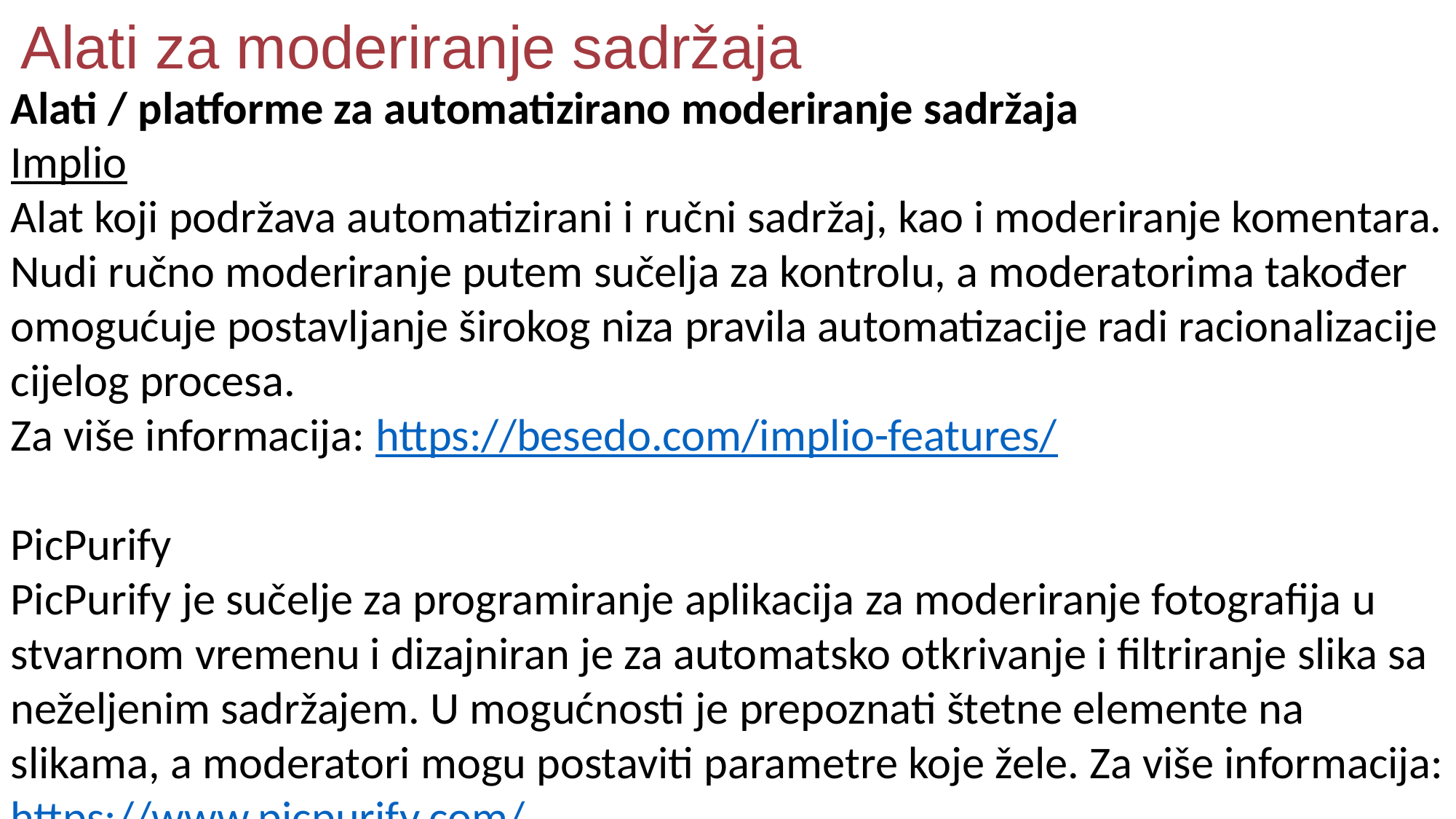

Alati za moderiranje sadržaja
Alati / platforme za automatizirano moderiranje sadržaja
Implio
Alat koji podržava automatizirani i ručni sadržaj, kao i moderiranje komentara. Nudi ručno moderiranje putem sučelja za kontrolu, a moderatorima također omogućuje postavljanje širokog niza pravila automatizacije radi racionalizacije cijelog procesa.
Za više informacija: https://besedo.com/implio-features/

PicPurify
PicPurify je sučelje za programiranje aplikacija za moderiranje fotografija u stvarnom vremenu i dizajniran je za automatsko otkrivanje i filtriranje slika sa neželjenim sadržajem. U mogućnosti je prepoznati štetne elemente na slikama, a moderatori mogu postaviti parametre koje žele. Za više informacija: https://www.picpurify.com/